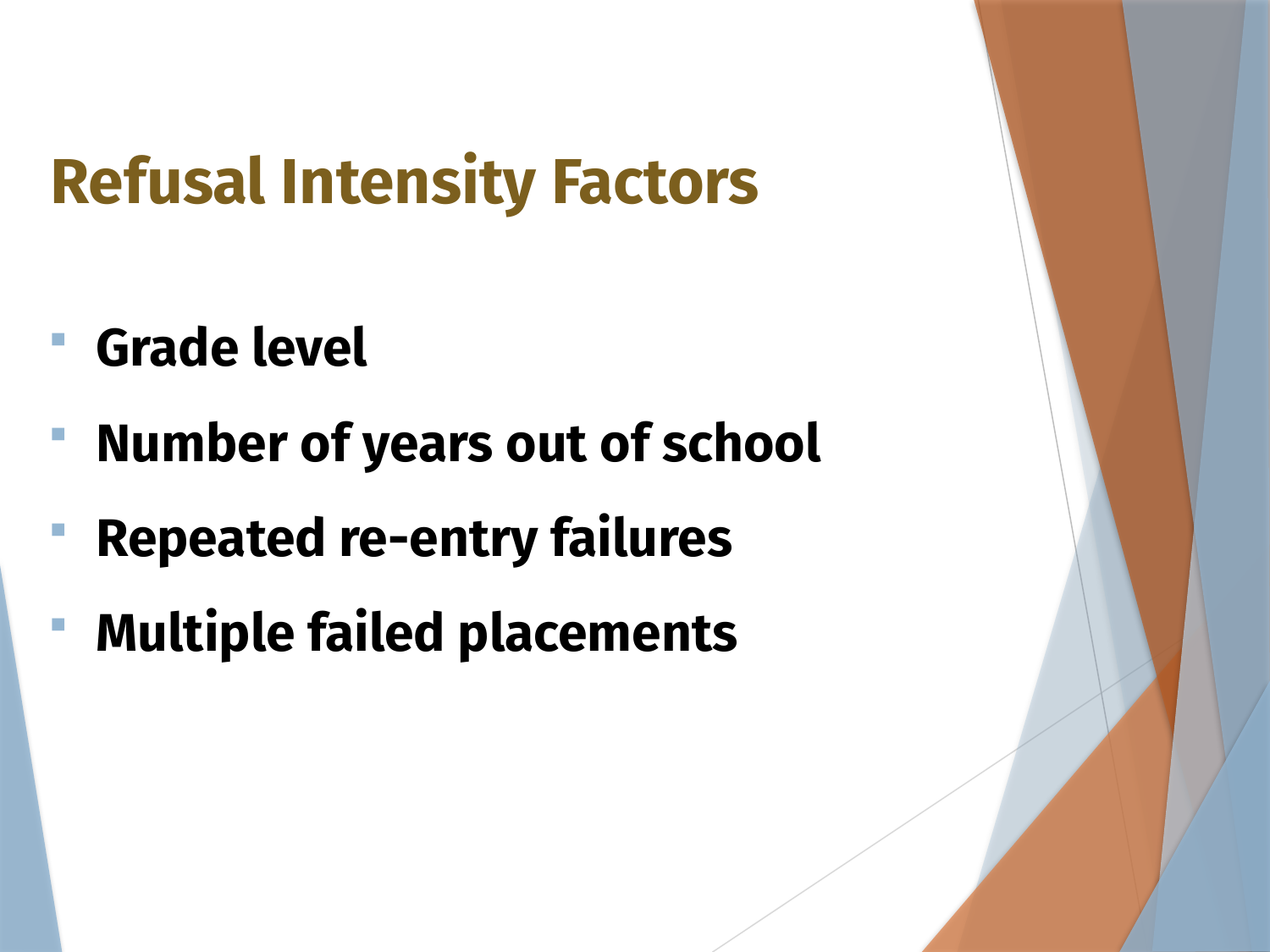

# Refusal Intensity Factors
Grade level
Number of years out of school
Repeated re-entry failures
Multiple failed placements